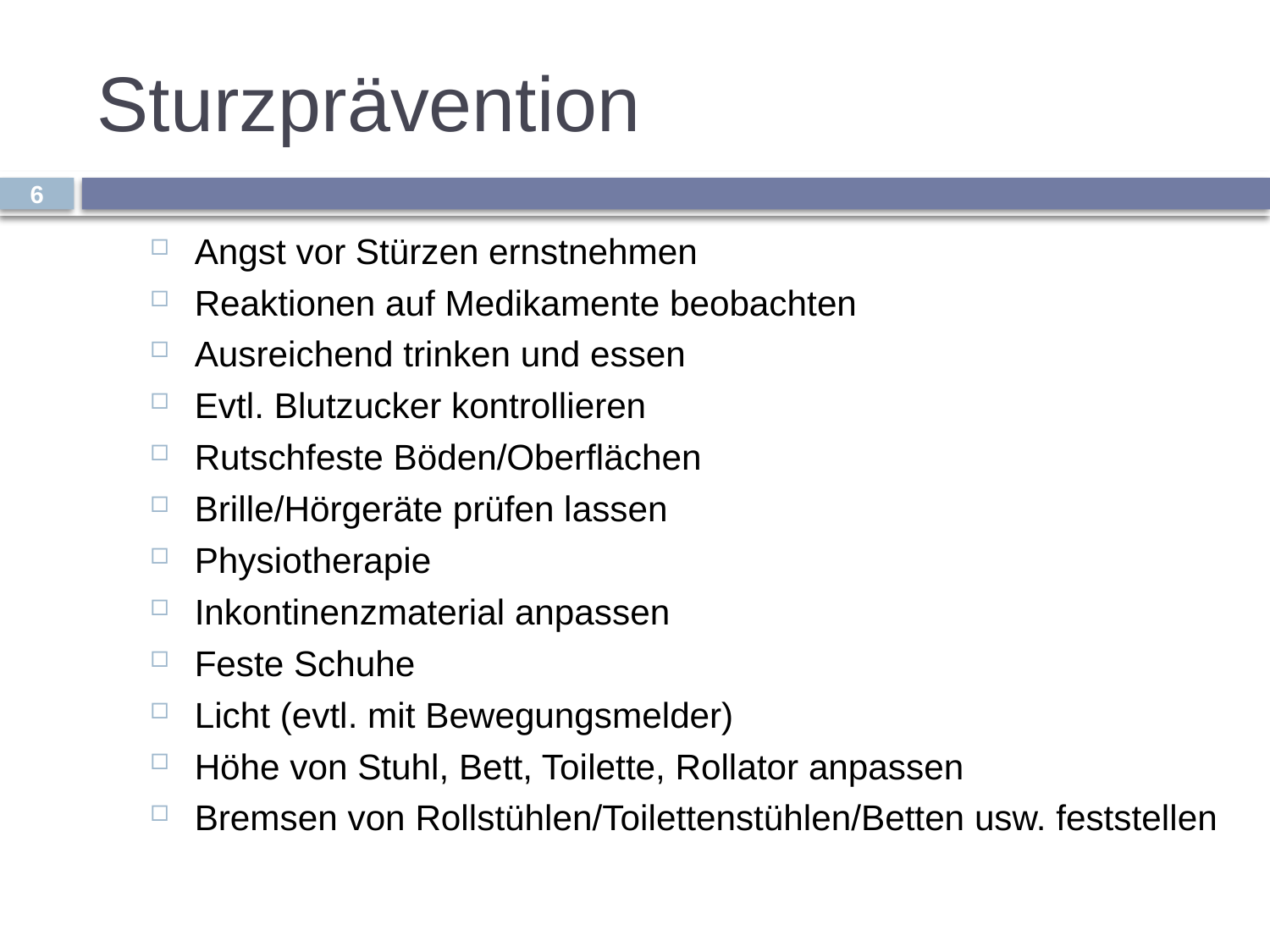

# Sturzprävention
6
Angst vor Stürzen ernstnehmen
Reaktionen auf Medikamente beobachten
Ausreichend trinken und essen
Evtl. Blutzucker kontrollieren
Rutschfeste Böden/Oberflächen
Brille/Hörgeräte prüfen lassen
Physiotherapie
Inkontinenzmaterial anpassen
Feste Schuhe
Licht (evtl. mit Bewegungsmelder)
Höhe von Stuhl, Bett, Toilette, Rollator anpassen
Bremsen von Rollstühlen/Toilettenstühlen/Betten usw. feststellen